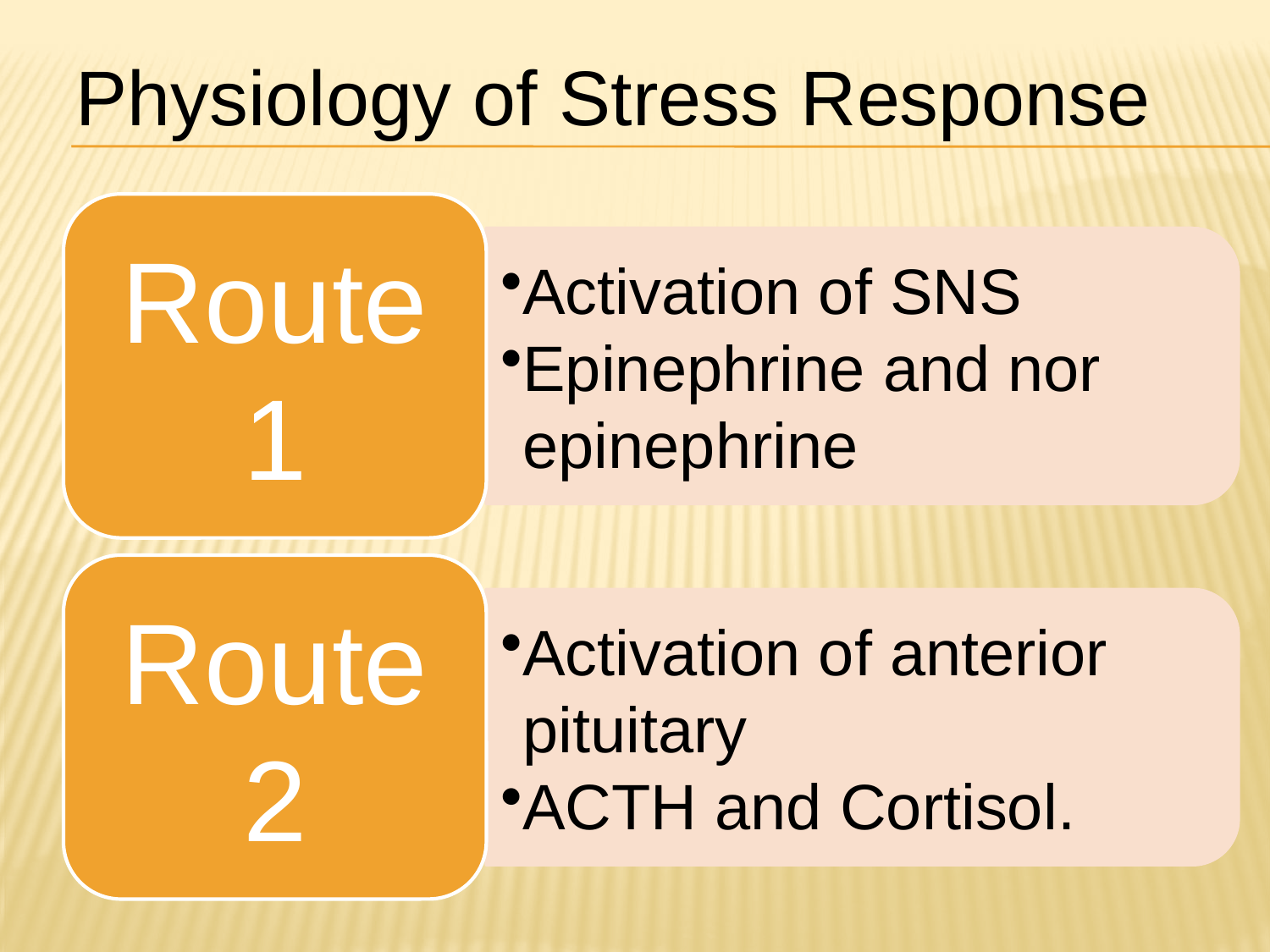

Physiology of Stress Response
Route 1
Activation of SNS
Epinephrine and nor epinephrine
Route 2
Activation of anterior pituitary
ACTH and Cortisol.